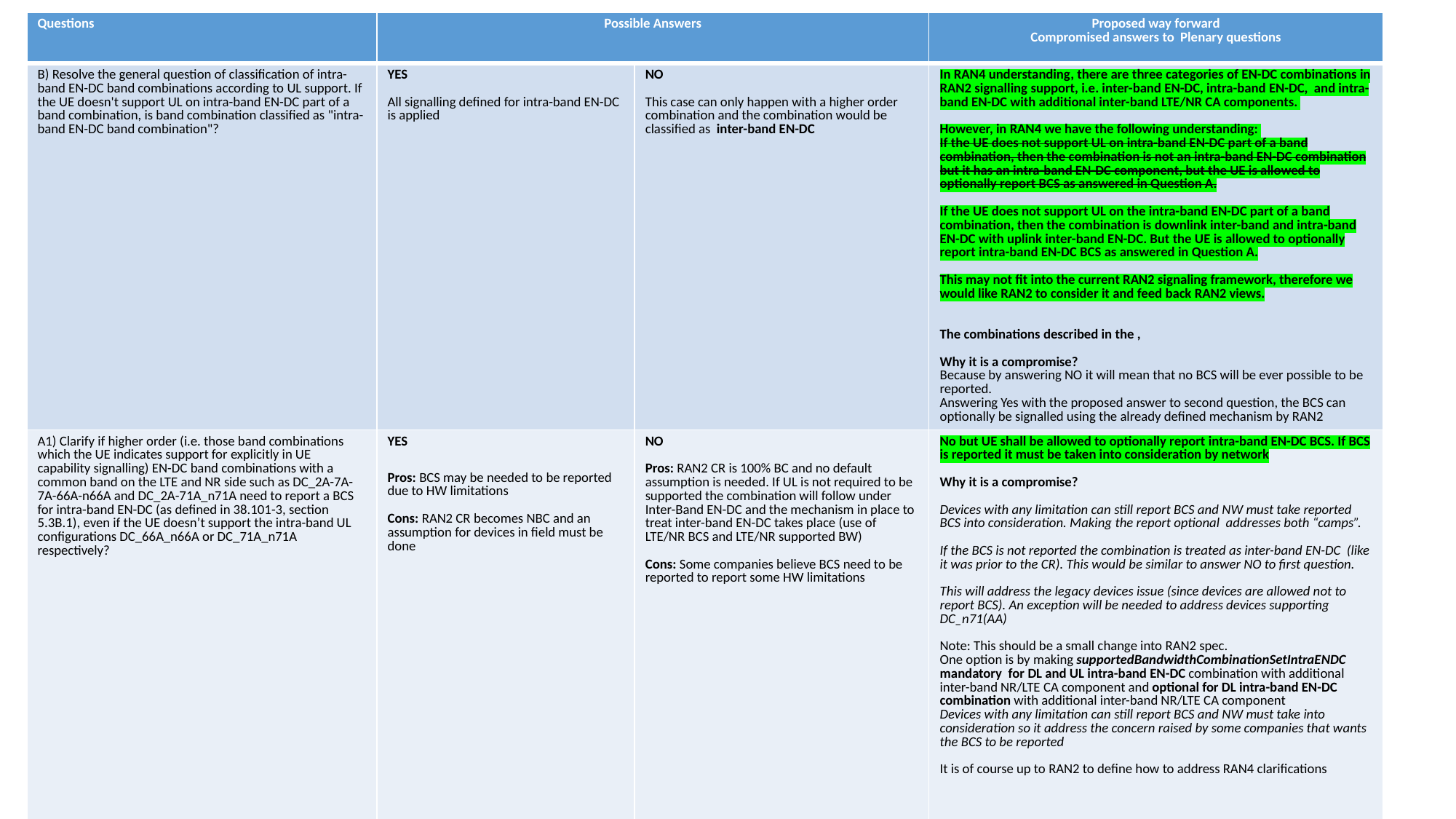

| Questions | Possible Answers |  | Proposed way forward Compromised answers to Plenary questions |
| --- | --- | --- | --- |
| B) Resolve the general question of classification of intra-band EN-DC band combinations according to UL support. If the UE doesn't support UL on intra-band EN-DC part of a band combination, is band combination classified as "intra-band EN-DC band combination"? | YES All signalling defined for intra-band EN-DC is applied | NO This case can only happen with a higher order combination and the combination would be classified as  inter-band EN-DC | In RAN4 understanding, there are three categories of EN-DC combinations in RAN2 signalling support, i.e. inter-band EN-DC, intra-band EN-DC, and intra-band EN-DC with additional inter-band LTE/NR CA components. However, in RAN4 we have the following understanding: If the UE does not support UL on intra-band EN-DC part of a band combination, then the combination is not an intra-band EN-DC combination but it has an intra-band EN-DC component, but the UE is allowed to optionally report BCS as answered in Question A. If the UE does not support UL on the intra-band EN-DC part of a band combination, then the combination is downlink inter-band and intra-band EN-DC with uplink inter-band EN-DC. But the UE is allowed to optionally report intra-band EN-DC BCS as answered in Question A. This may not fit into the current RAN2 signaling framework, therefore we would like RAN2 to consider it and feed back RAN2 views. The combinations described in the , Why it is a compromise? Because by answering NO it will mean that no BCS will be ever possible to be reported. Answering Yes with the proposed answer to second question, the BCS can optionally be signalled using the already defined mechanism by RAN2 |
| A1) Clarify if higher order (i.e. those band combinations which the UE indicates support for explicitly in UE capability signalling) EN-DC band combinations with a common band on the LTE and NR side such as DC\_2A-7A-7A-66A-n66A and DC\_2A-71A\_n71A need to report a BCS for intra-band EN-DC (as defined in 38.101-3, section 5.3B.1), even if the UE doesn’t support the intra-band UL configurations DC\_66A\_n66A or DC\_71A\_n71A respectively? | YES Pros: BCS may be needed to be reported due to HW limitations   Cons: RAN2 CR becomes NBC and an assumption for devices in field must be done | NO Pros: RAN2 CR is 100% BC and no default assumption is needed. If UL is not required to be supported the combination will follow under Inter-Band EN-DC and the mechanism in place to treat inter-band EN-DC takes place (use of LTE/NR BCS and LTE/NR supported BW)   Cons: Some companies believe BCS need to be reported to report some HW limitations | No but UE shall be allowed to optionally report intra-band EN-DC BCS. If BCS is reported it must be taken into consideration by network Why it is a compromise? Devices with any limitation can still report BCS and NW must take reported BCS into consideration. Making the report optional addresses both “camps”.   If the BCS is not reported the combination is treated as inter-band EN-DC  (like it was prior to the CR). This would be similar to answer NO to first question.   This will address the legacy devices issue (since devices are allowed not to report BCS). An exception will be needed to address devices supporting DC\_n71(AA)   Note: This should be a small change into RAN2 spec. One option is by making supportedBandwidthCombinationSetIntraENDC mandatory for DL and UL intra-band EN-DC combination with additional inter-band NR/LTE CA component and optional for DL intra-band EN-DC combination with additional inter-band NR/LTE CA component Devices with any limitation can still report BCS and NW must take into consideration so it address the concern raised by some companies that wants the BCS to be reported It is of course up to RAN2 to define how to address RAN4 clarifications |
| A2) If the UE does not report the EN-DC BCS for such a combination, what can the network assume about the configuration limitations for the common bands (e.g. LTE band 71 and NR band n71) in the combination? | Default BCS Combination should be treated as inter-band EN-DC | No assumption needed except for n71 | If an UE supports a combination that has an intra-band EN-DC component and the UE does not report an intra-band EN-DC BCS, Either 1) default bandwidth combination capabilities defined in 38.101-3 clause 4.2 shall be assumed Or 2) Single default BCS can be assumed (RAN4 can document it in 101-3, or it is conveyed by RAN2 signalling). RAN4 will look at both options and inform RAN2 once a decision is made With the proposed compromise a default is only needed for n71 devices.   For DC\_n71(AA) combinations BCS=0 may be assumed as default if not reported   RAN4 CR is needed |